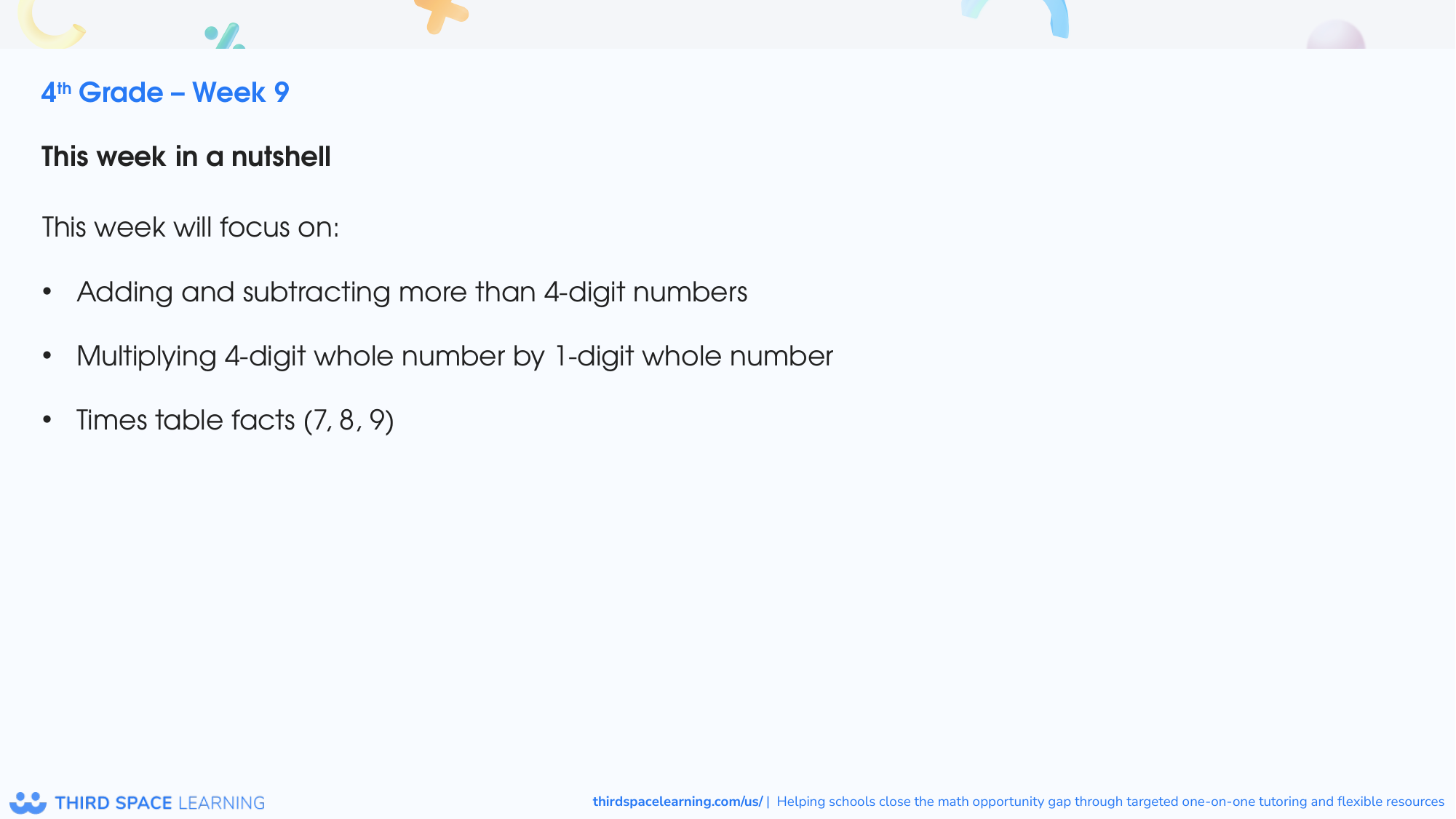

4th Grade – Week 9
This week in a nutshell
This week will focus on:
Adding and subtracting more than 4-digit numbers
Multiplying 4-digit whole number by 1-digit whole number
Times table facts (7, 8, 9)